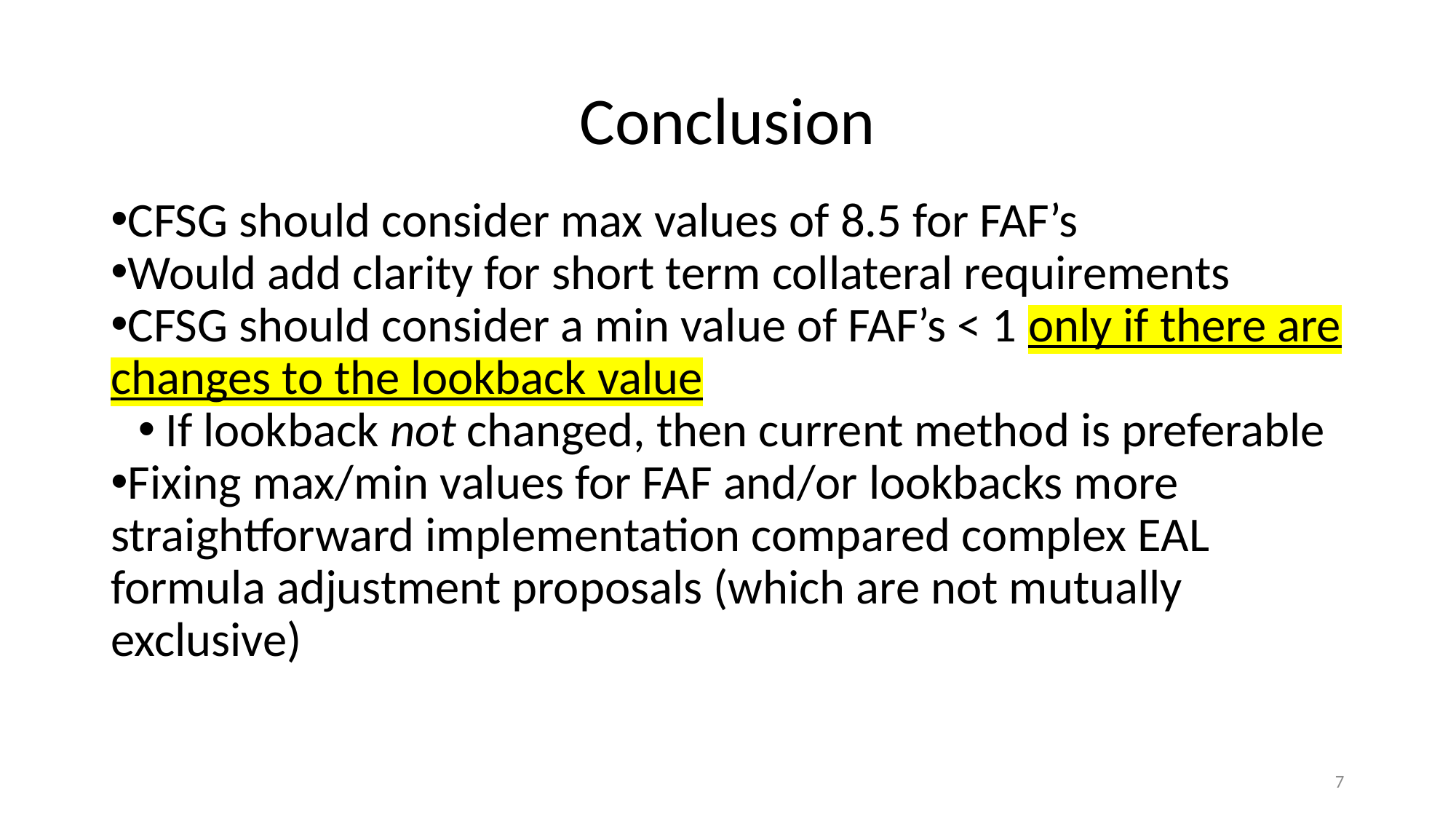

# Conclusion
CFSG should consider max values of 8.5 for FAF’s
Would add clarity for short term collateral requirements
CFSG should consider a min value of FAF’s < 1 only if there are changes to the lookback value
If lookback not changed, then current method is preferable
Fixing max/min values for FAF and/or lookbacks more straightforward implementation compared complex EAL formula adjustment proposals (which are not mutually exclusive)

7